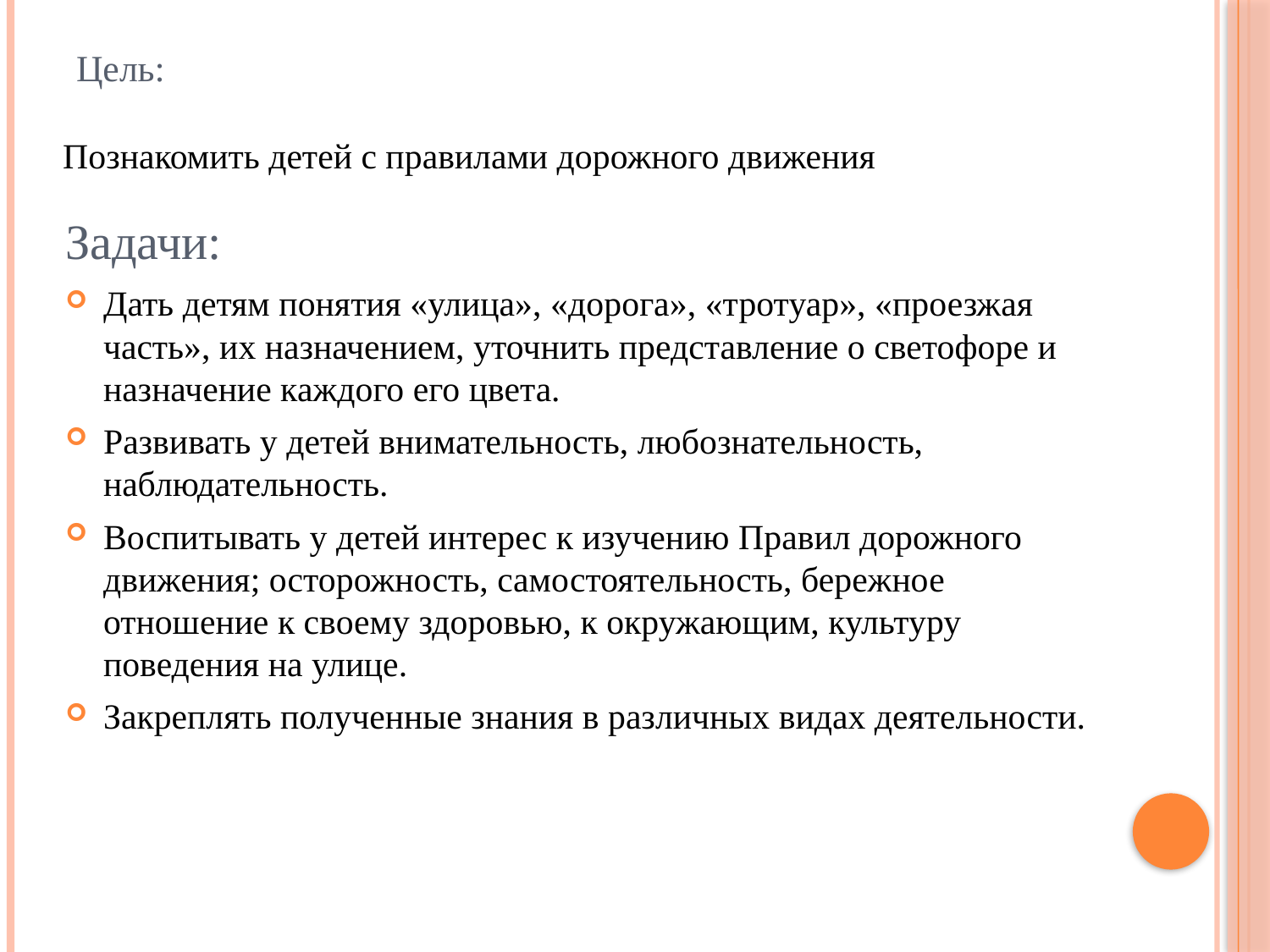

# Цель:
Познакомить детей с правилами дорожного движения
Задачи:
Дать детям понятия «улица», «дорога», «тротуар», «проезжая часть», их назначением, уточнить представление о светофоре и назначение каждого его цвета.
Развивать у детей внимательность, любознательность, наблюдательность.
Воспитывать у детей интерес к изучению Правил дорожного движения; осторожность, самостоятельность, бережное отношение к своему здоровью, к окружающим, культуру поведения на улице.
Закреплять полученные знания в различных видах деятельности.